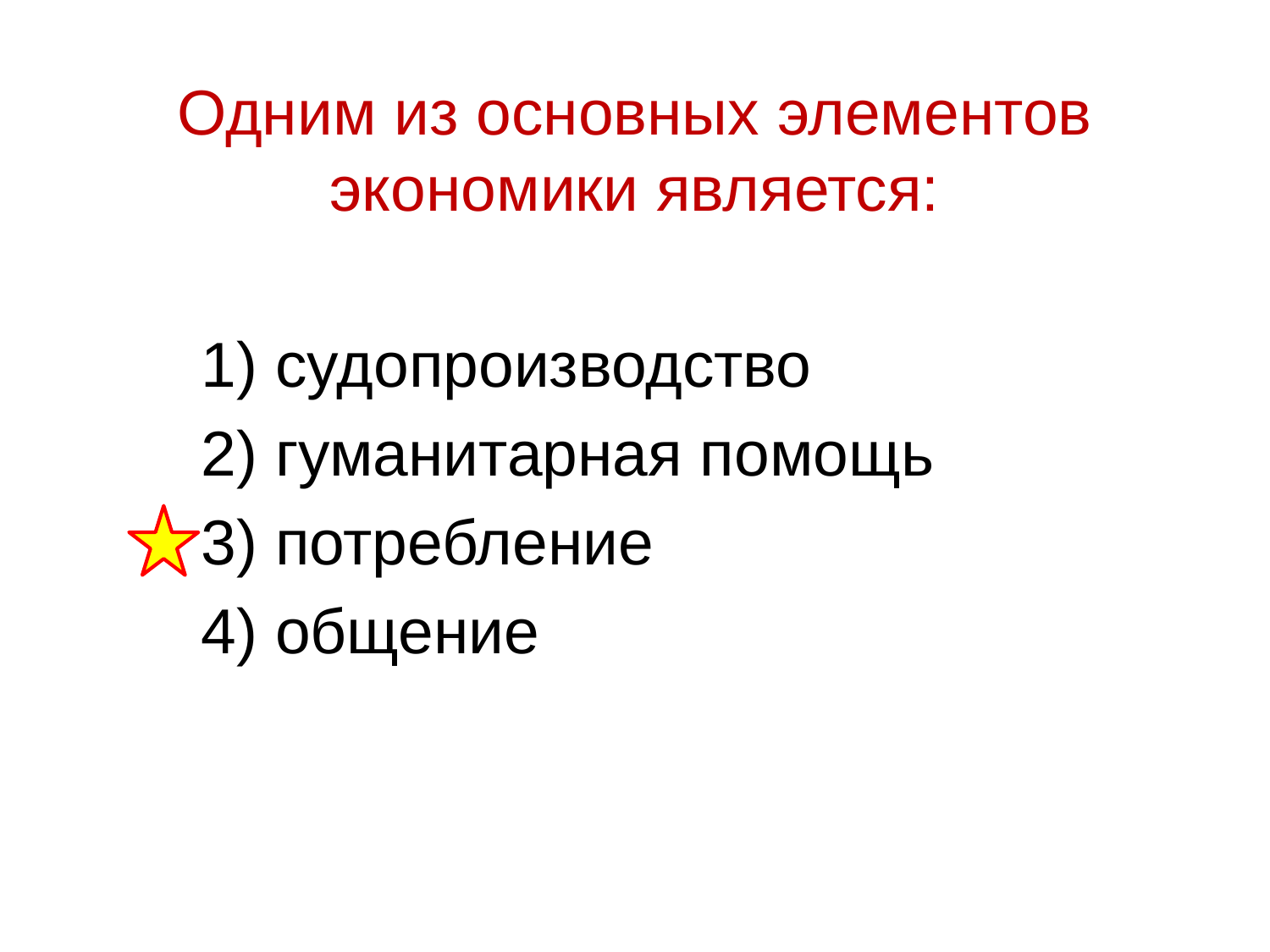

# Одним из основных элементов экономики является:
1) судопроизводство
2) гуманитарная помощь
3) потребление
4) общение